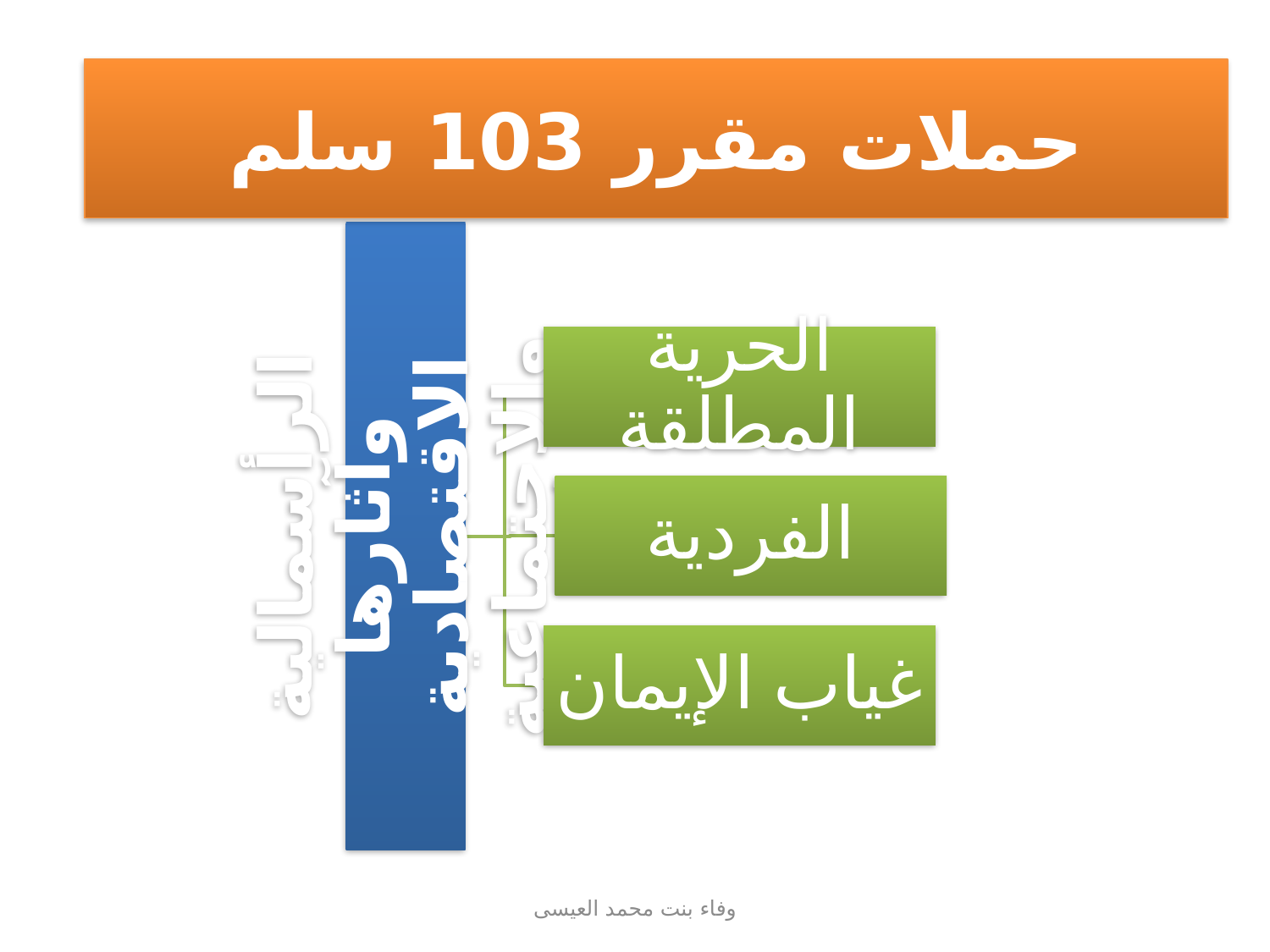

#
حملات مقرر 103 سلم

الرأسمالية وآثارها الاقتصادية والاجتماعية
الحرية المطلقة
الفردية
غياب الإيمان
وفاء بنت محمد العيسى